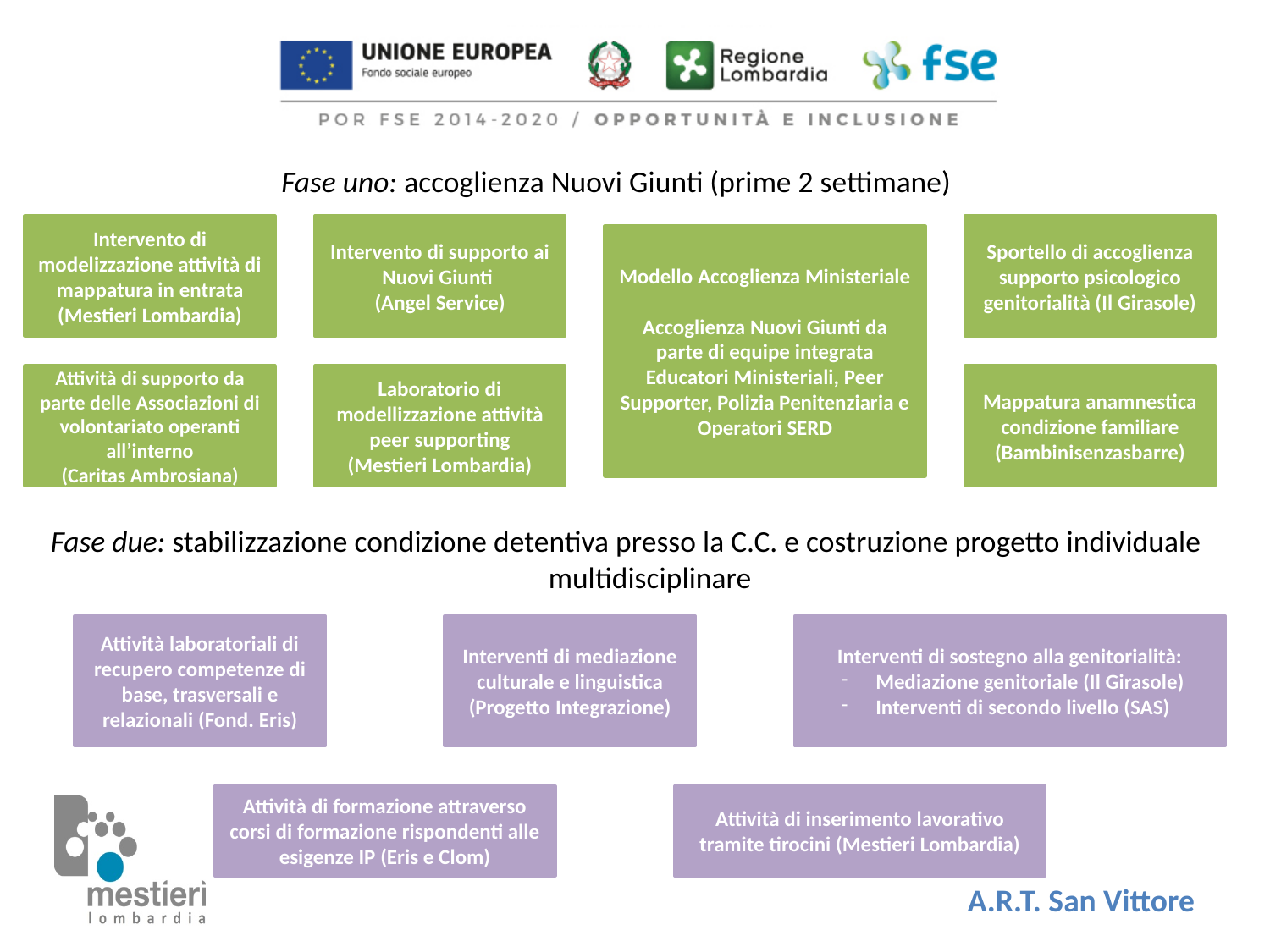

Fase uno: accoglienza Nuovi Giunti (prime 2 settimane)

Intervento di modelizzazione attività di mappatura in entrata (Mestieri Lombardia)
Intervento di supporto ai Nuovi Giunti
(Angel Service)
Sportello di accoglienza supporto psicologico genitorialità (Il Girasole)
Modello Accoglienza Ministeriale

Accoglienza Nuovi Giunti da parte di equipe integrata
Educatori Ministeriali, Peer Supporter, Polizia Penitenziaria e Operatori SERD
Attività di supporto da parte delle Associazioni di volontariato operanti all’interno
(Caritas Ambrosiana)
Laboratorio di modellizzazione attività peer supporting (Mestieri Lombardia)
Mappatura anamnestica condizione familiare (Bambinisenzasbarre)
Fase due: stabilizzazione condizione detentiva presso la C.C. e costruzione progetto individuale multidisciplinare
Attività laboratoriali di recupero competenze di base, trasversali e relazionali (Fond. Eris)
Interventi di mediazione culturale e linguistica (Progetto Integrazione)
Interventi di sostegno alla genitorialità:
 Mediazione genitoriale (Il Girasole)
 Interventi di secondo livello (SAS)
Attività di formazione attraverso corsi di formazione rispondenti alle esigenze IP (Eris e Clom)
Attività di inserimento lavorativo tramite tirocini (Mestieri Lombardia)